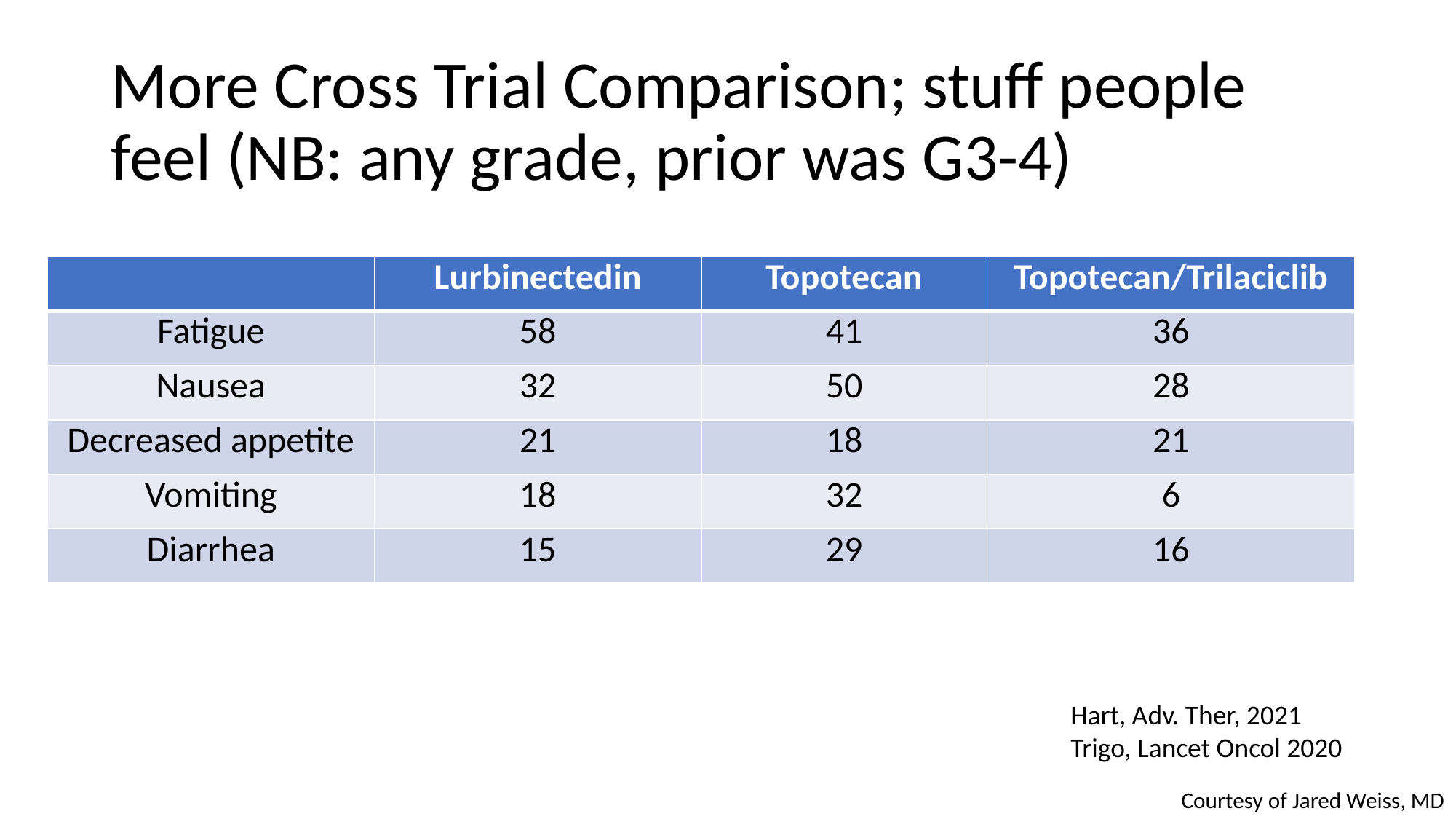

# More Cross Trial Comparison; stuff people feel (NB: any grade, prior was G3-4)
|  | Lurbinectedin | Topotecan | Topotecan/Trilaciclib |
| --- | --- | --- | --- |
| Fatigue | 58 | 41 | 36 |
| Nausea | 32 | 50 | 28 |
| Decreased appetite | 21 | 18 | 21 |
| Vomiting | 18 | 32 | 6 |
| Diarrhea | 15 | 29 | 16 |
Hart, Adv. Ther, 2021
Trigo, Lancet Oncol 2020
Courtesy of Jared Weiss, MD